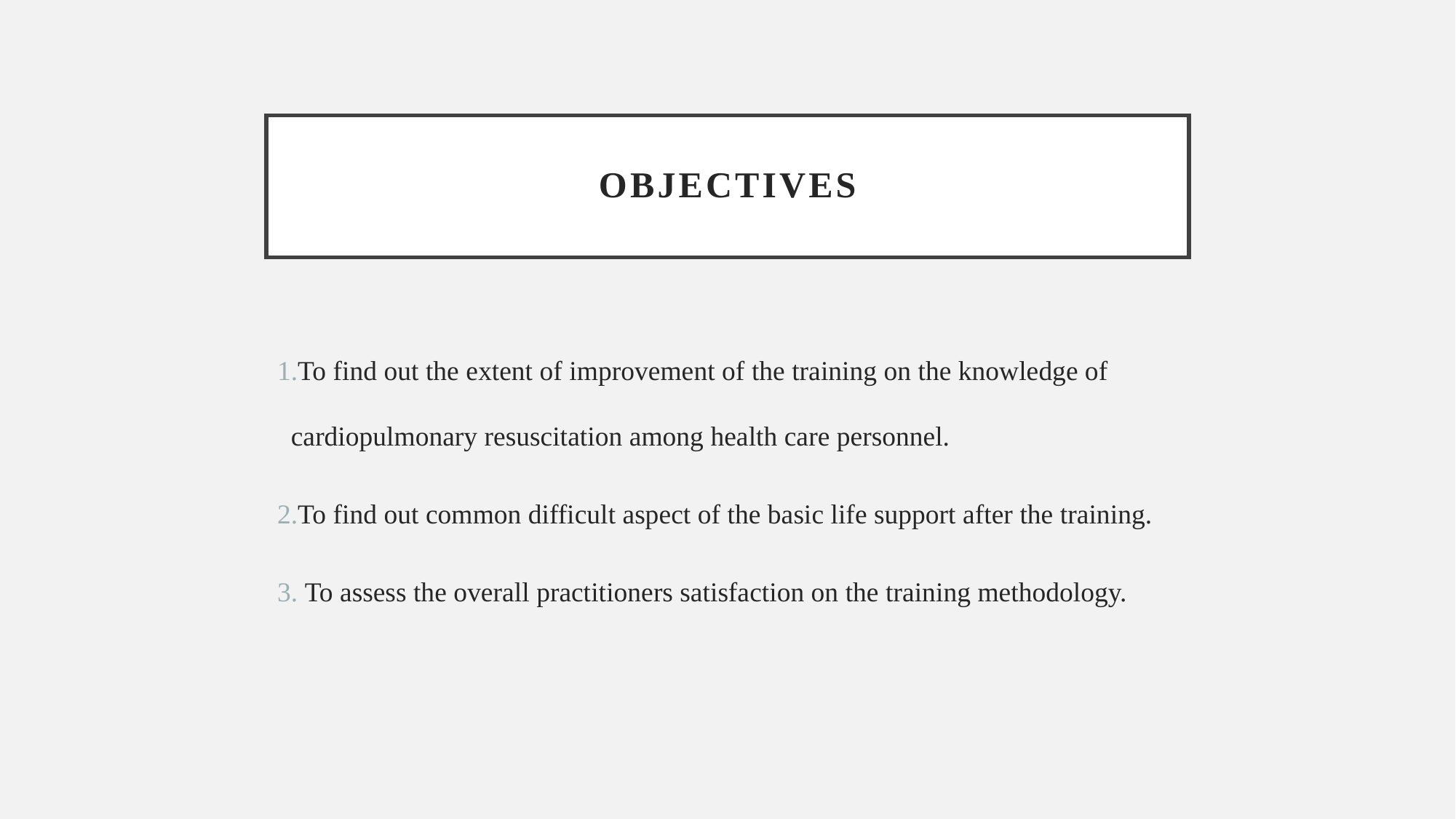

# OBJECTIVES
To find out the extent of improvement of the training on the knowledge of cardiopulmonary resuscitation among health care personnel.
To find out common difficult aspect of the basic life support after the training.
 To assess the overall practitioners satisfaction on the training methodology.